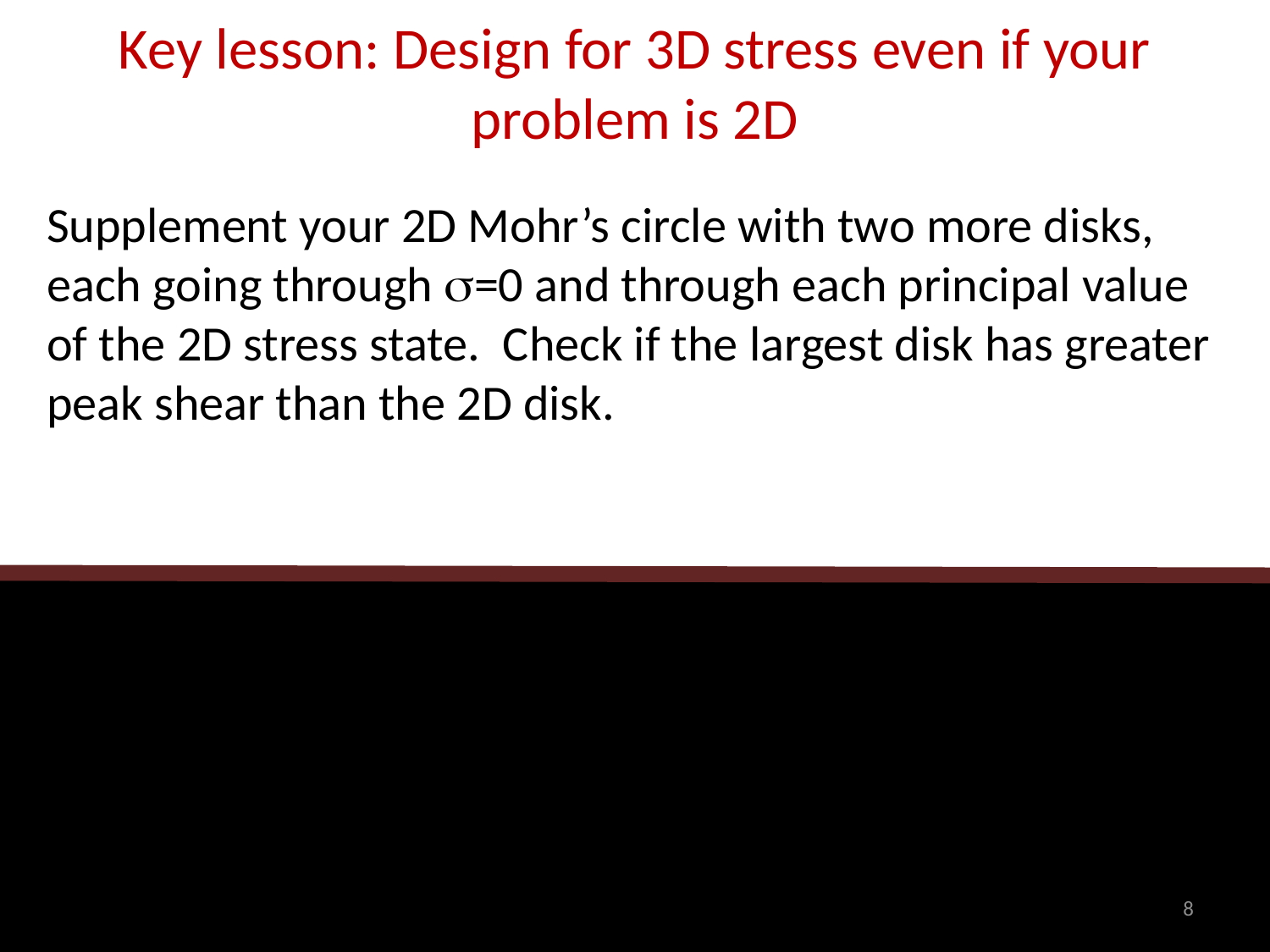

# Key lesson: Design for 3D stress even if your problem is 2D
Supplement your 2D Mohr’s circle with two more disks, each going through σ=0 and through each principal value of the 2D stress state.  Check if the largest disk has greater peak shear than the 2D disk.
8